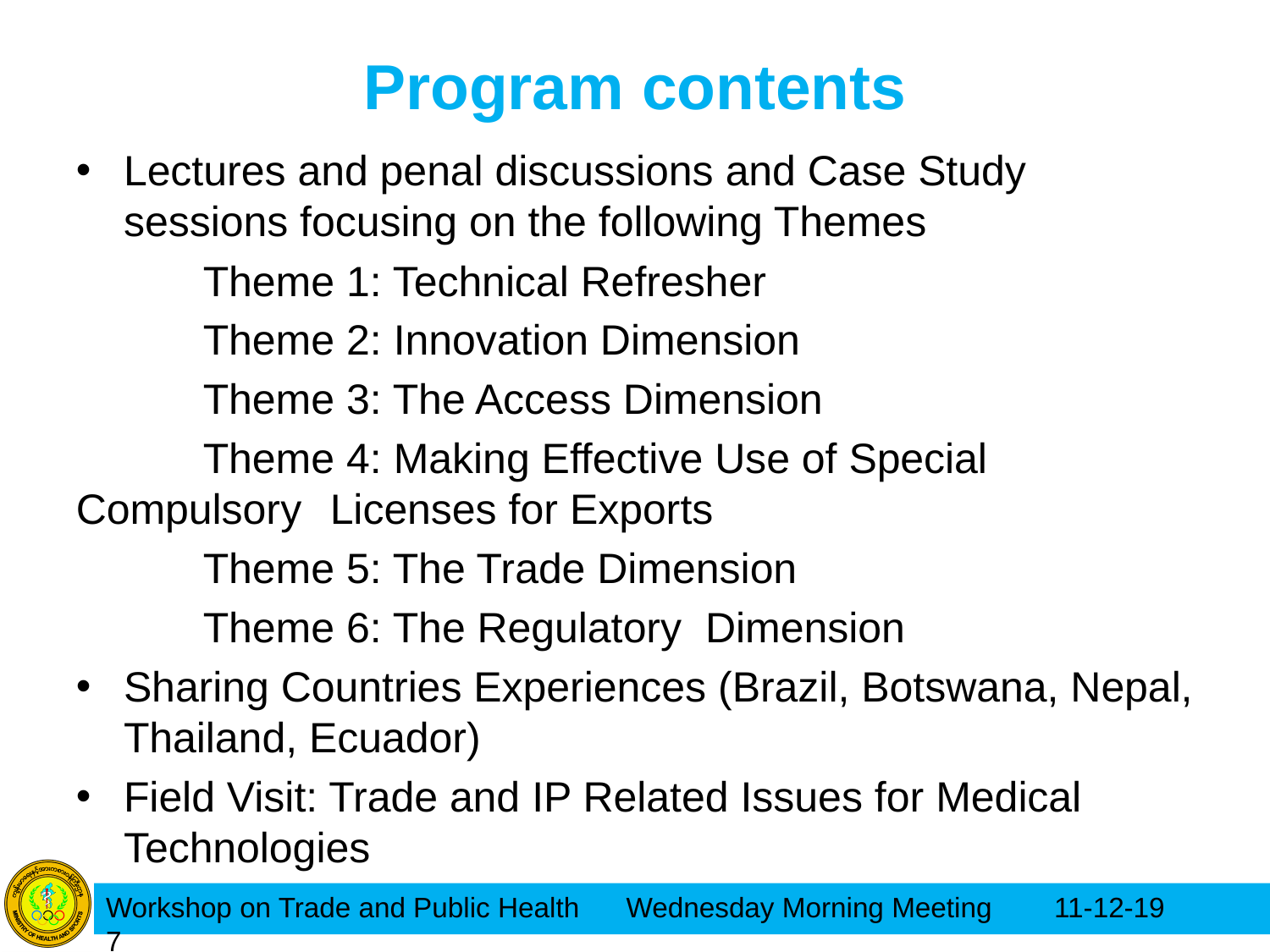

# Program contents
Lectures and penal discussions and Case Study sessions focusing on the following Themes
	Theme 1: Technical Refresher
	Theme 2: Innovation Dimension
	Theme 3: The Access Dimension
	Theme 4: Making Effective Use of Special Compulsory 	Licenses for Exports
	Theme 5: The Trade Dimension
	Theme 6: The Regulatory  Dimension
Sharing Countries Experiences (Brazil, Botswana, Nepal, Thailand, Ecuador)
Field Visit: Trade and IP Related Issues for Medical Technologies